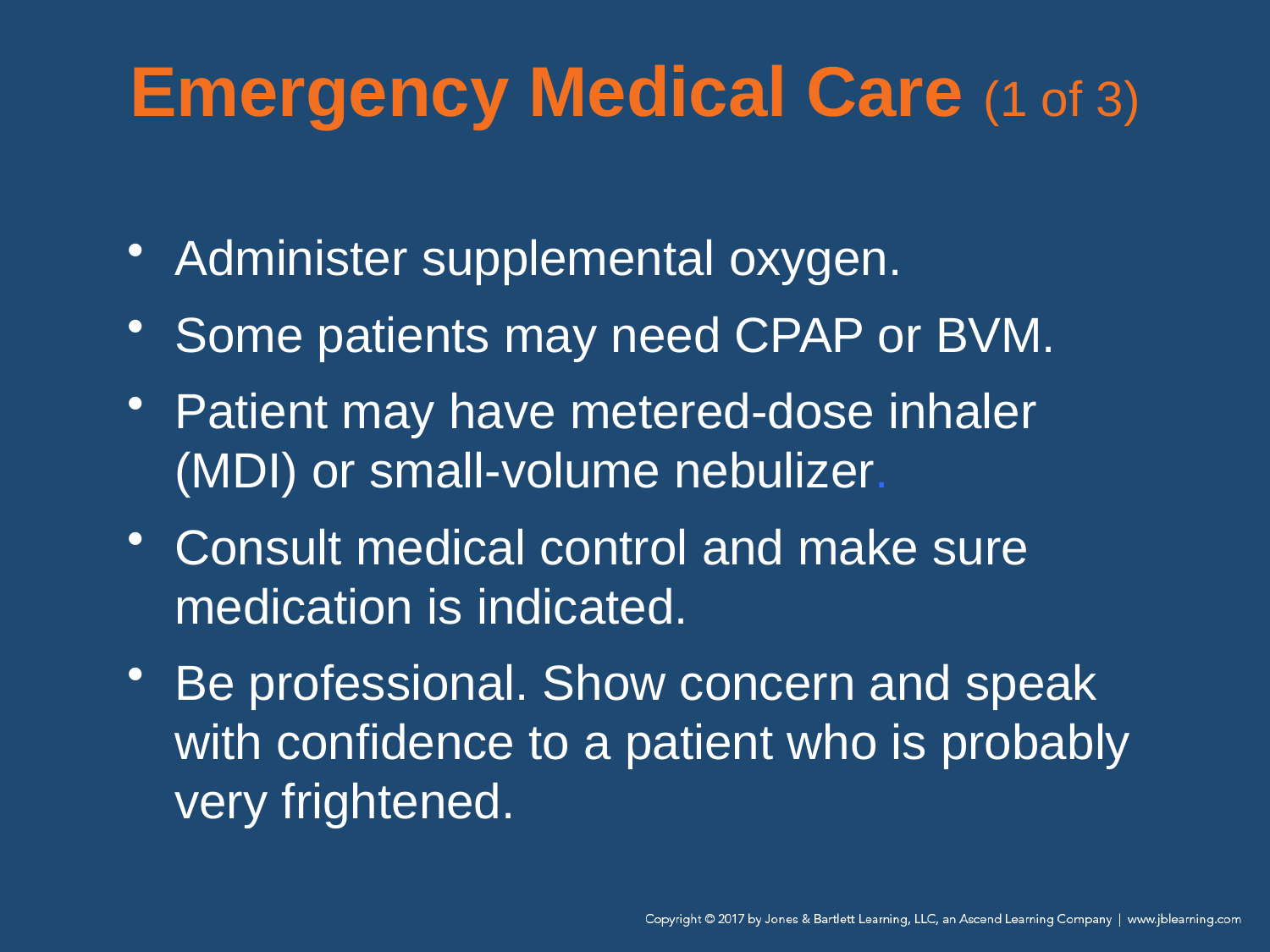

# Emergency Medical Care (1 of 3)
Administer supplemental oxygen.
Some patients may need CPAP or BVM.
Patient may have metered-dose inhaler (MDI) or small-volume nebulizer.
Consult medical control and make sure medication is indicated.
Be professional. Show concern and speak with confidence to a patient who is probably very frightened.